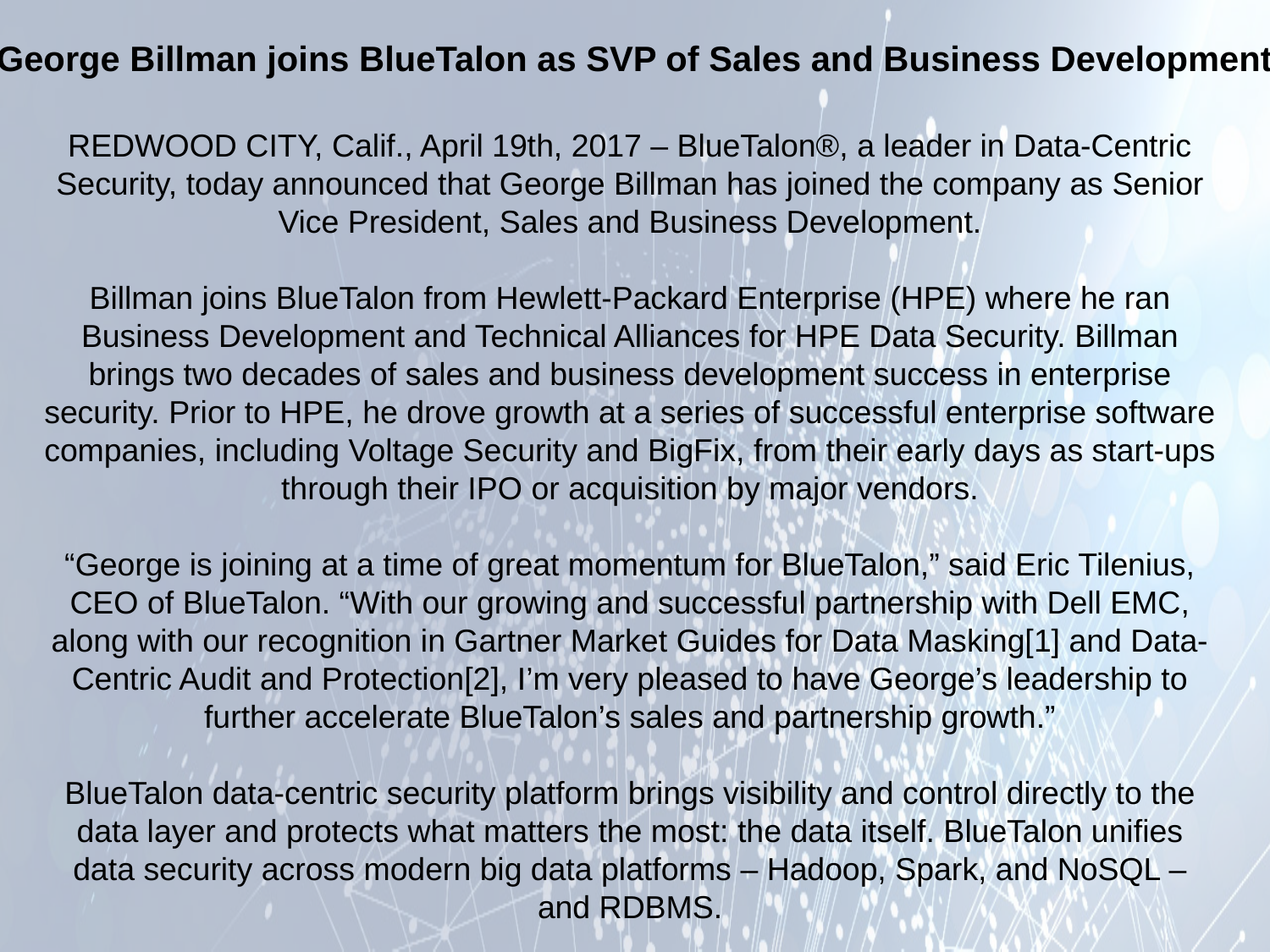

George Billman joins BlueTalon as SVP of Sales and Business Development
REDWOOD CITY, Calif., April 19th, 2017 – BlueTalon®, a leader in Data-Centric Security, today announced that George Billman has joined the company as Senior Vice President, Sales and Business Development.

Billman joins BlueTalon from Hewlett-Packard Enterprise (HPE) where he ran Business Development and Technical Alliances for HPE Data Security. Billman brings two decades of sales and business development success in enterprise security. Prior to HPE, he drove growth at a series of successful enterprise software companies, including Voltage Security and BigFix, from their early days as start-ups through their IPO or acquisition by major vendors.

“George is joining at a time of great momentum for BlueTalon,” said Eric Tilenius, CEO of BlueTalon. “With our growing and successful partnership with Dell EMC, along with our recognition in Gartner Market Guides for Data Masking[1] and Data-Centric Audit and Protection[2], I’m very pleased to have George’s leadership to further accelerate BlueTalon’s sales and partnership growth.”

BlueTalon data-centric security platform brings visibility and control directly to the data layer and protects what matters the most: the data itself. BlueTalon unifies data security across modern big data platforms – Hadoop, Spark, and NoSQL – and RDBMS.